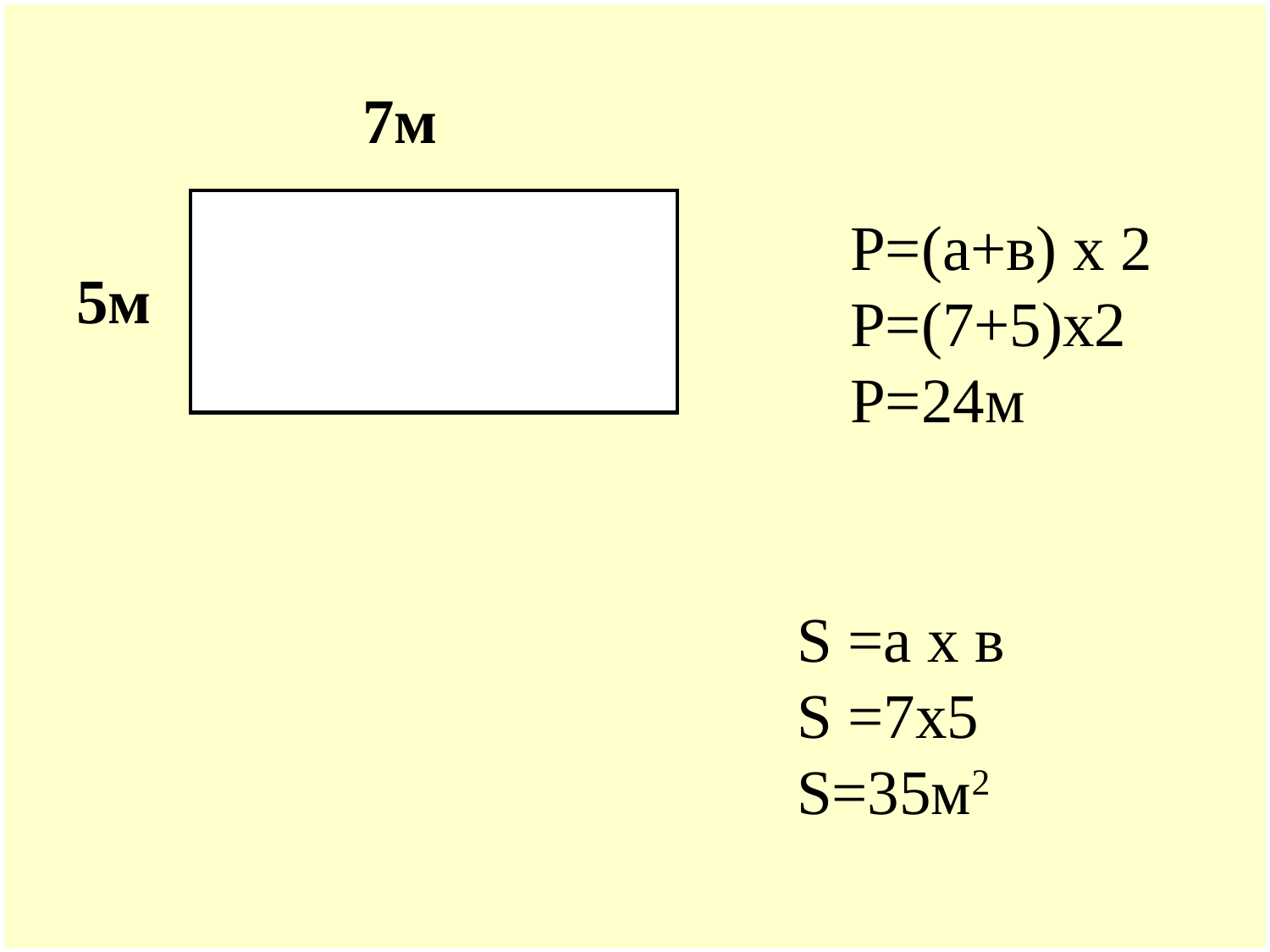

7м

Р=(а+в) х 2
Р=(7+5)х2
Р=24м
5м
S =а х в
S =7х5
S=35м2